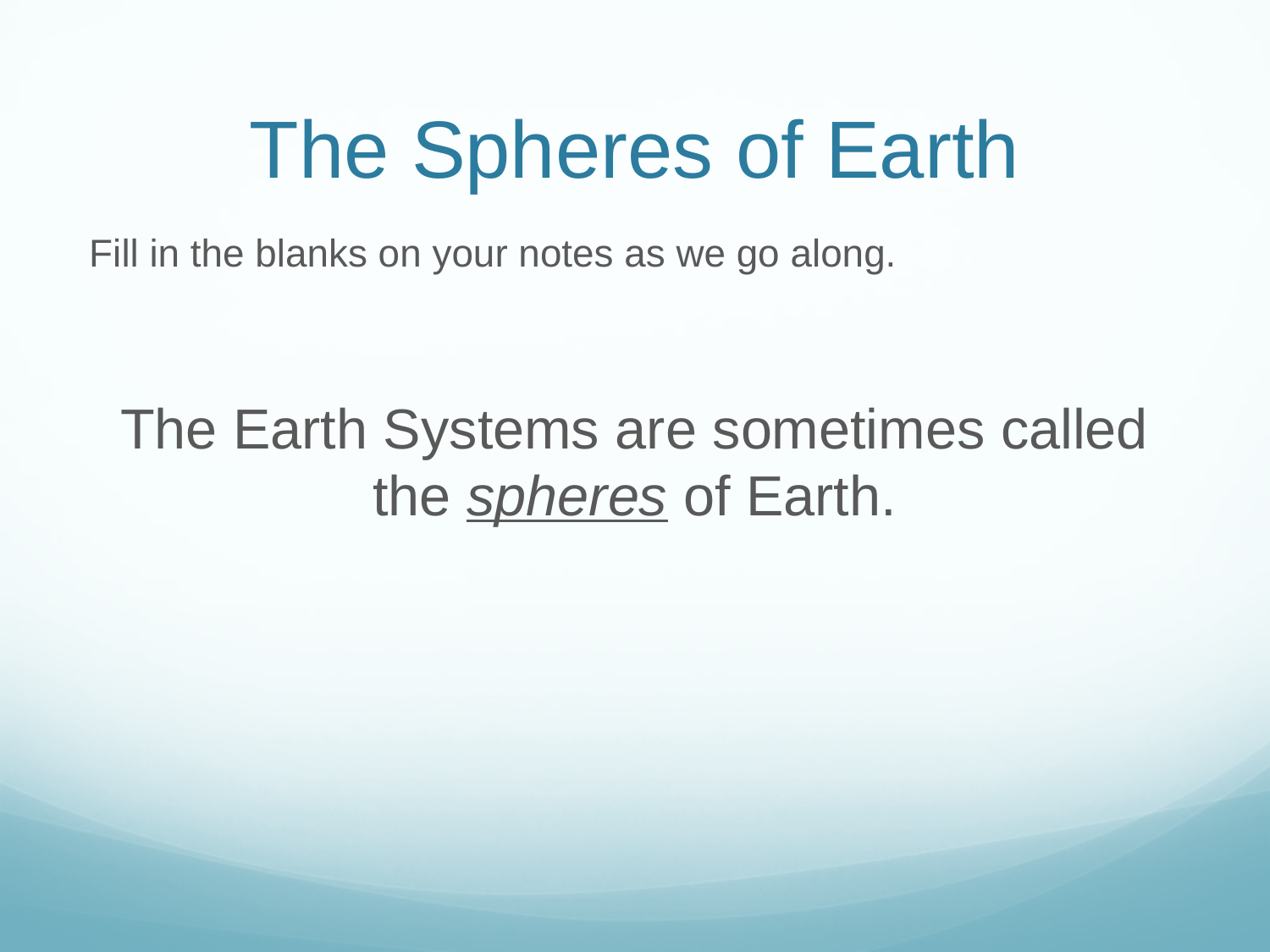

# The Spheres of Earth
Fill in the blanks on your notes as we go along.

The Earth Systems are sometimes called the spheres of Earth.